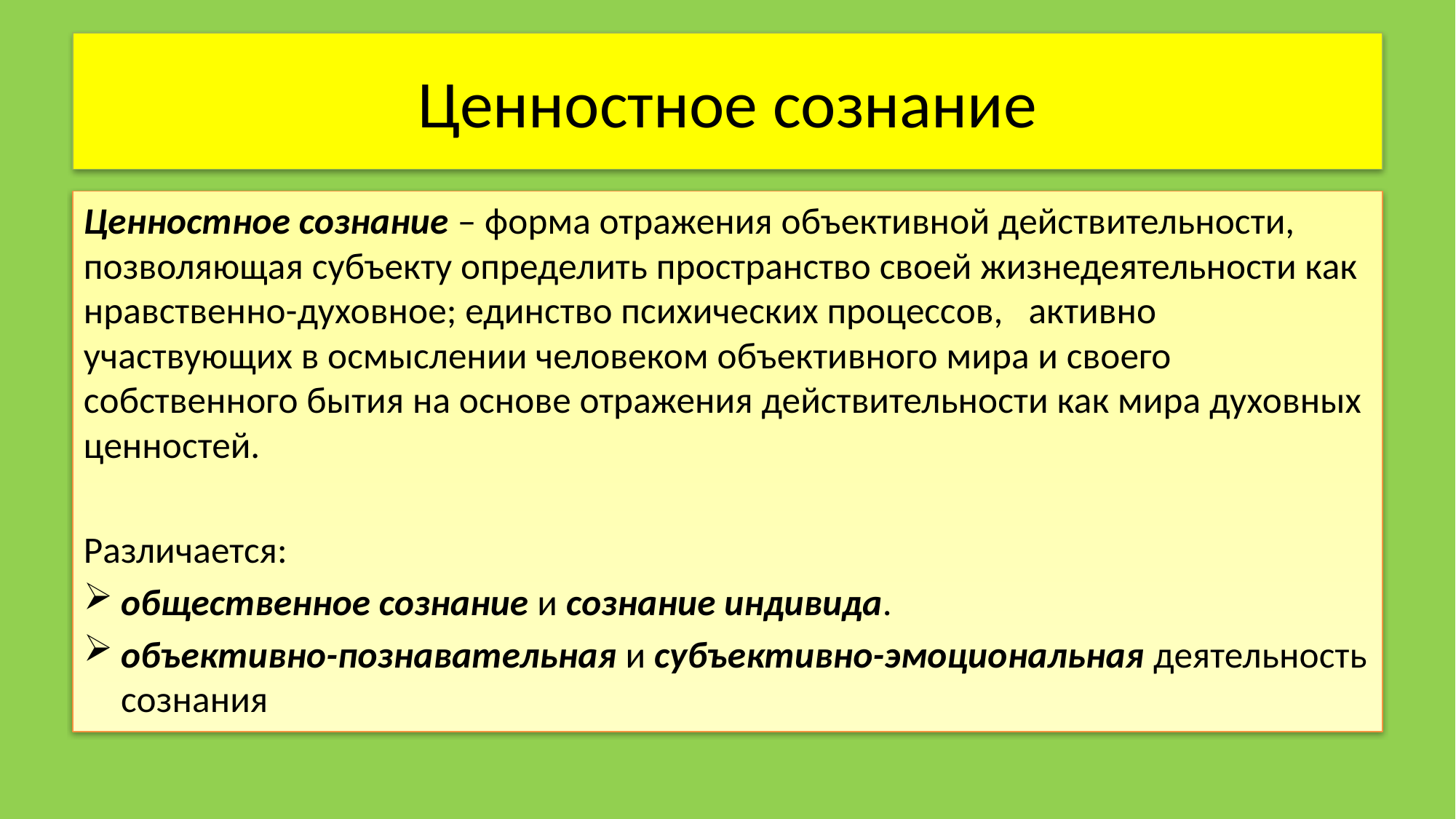

# Ценностное сознание
Ценностное сознание – форма отражения объективной действительности, позволяющая субъекту определить пространство своей жизнедеятельности как нравственно-духовное; единство психических процессов,   активно участвующих в осмыслении человеком объективного мира и своего собственного бытия на основе отражения действительности как мира духовных ценностей.

Различается:
общественное сознание и сознание индивида.
объективно-познавательная и субъективно-эмоциональная деятельность сознания